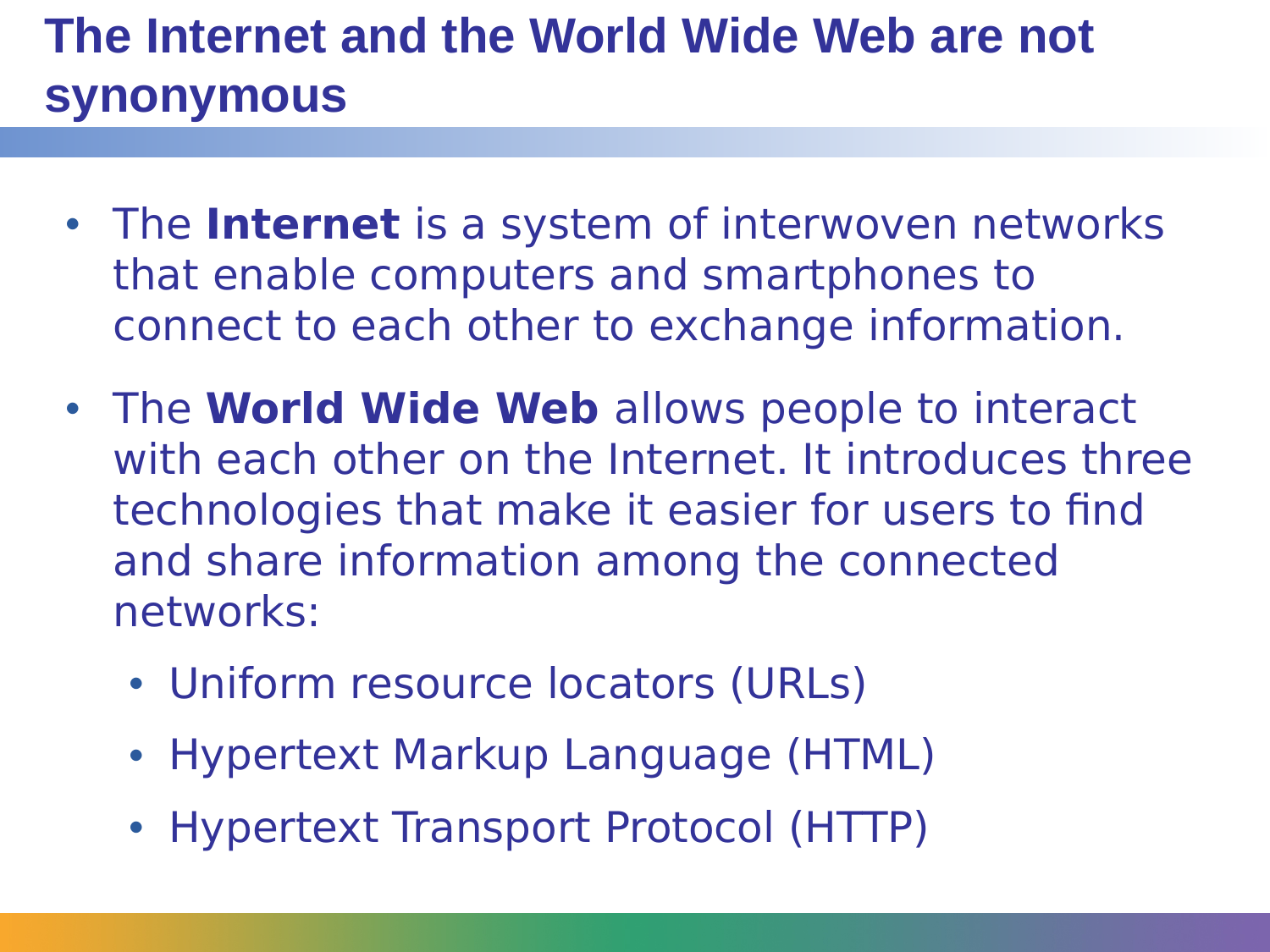

# The Internet and the World Wide Web are not synonymous
The Internet is a system of interwoven networks that enable computers and smartphones to connect to each other to exchange information.
The World Wide Web allows people to interact with each other on the Internet. It introduces three technologies that make it easier for users to find and share information among the connected networks:
Uniform resource locators (URLs)
Hypertext Markup Language (HTML)
Hypertext Transport Protocol (HTTP)